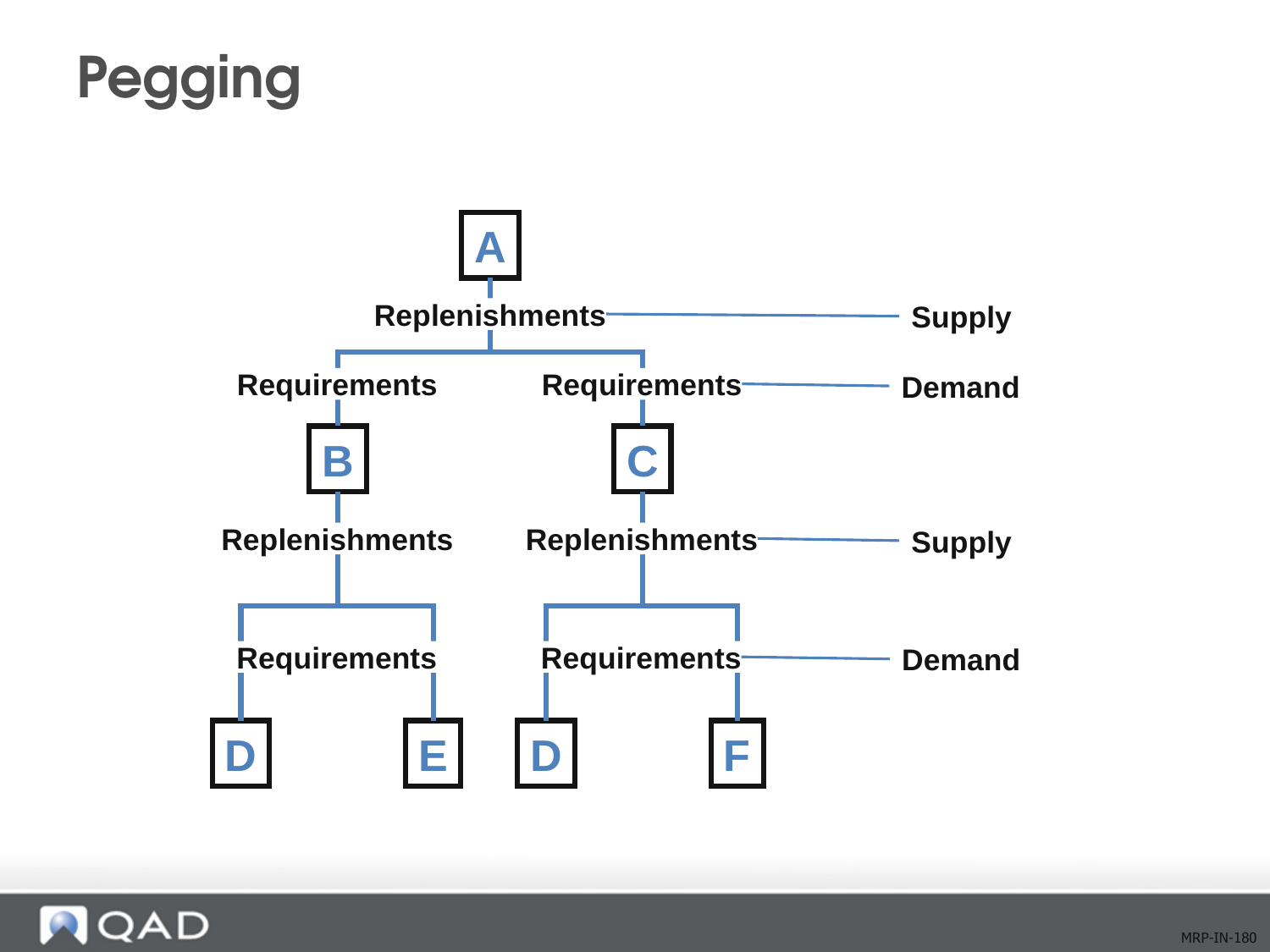

# Pegging
A
Supply
Replenishments
Demand
Requirements
Requirements
B
C
Supply
Replenishments
Replenishments
Demand
Requirements
Requirements
D
E
D
F
MRP-IN-180